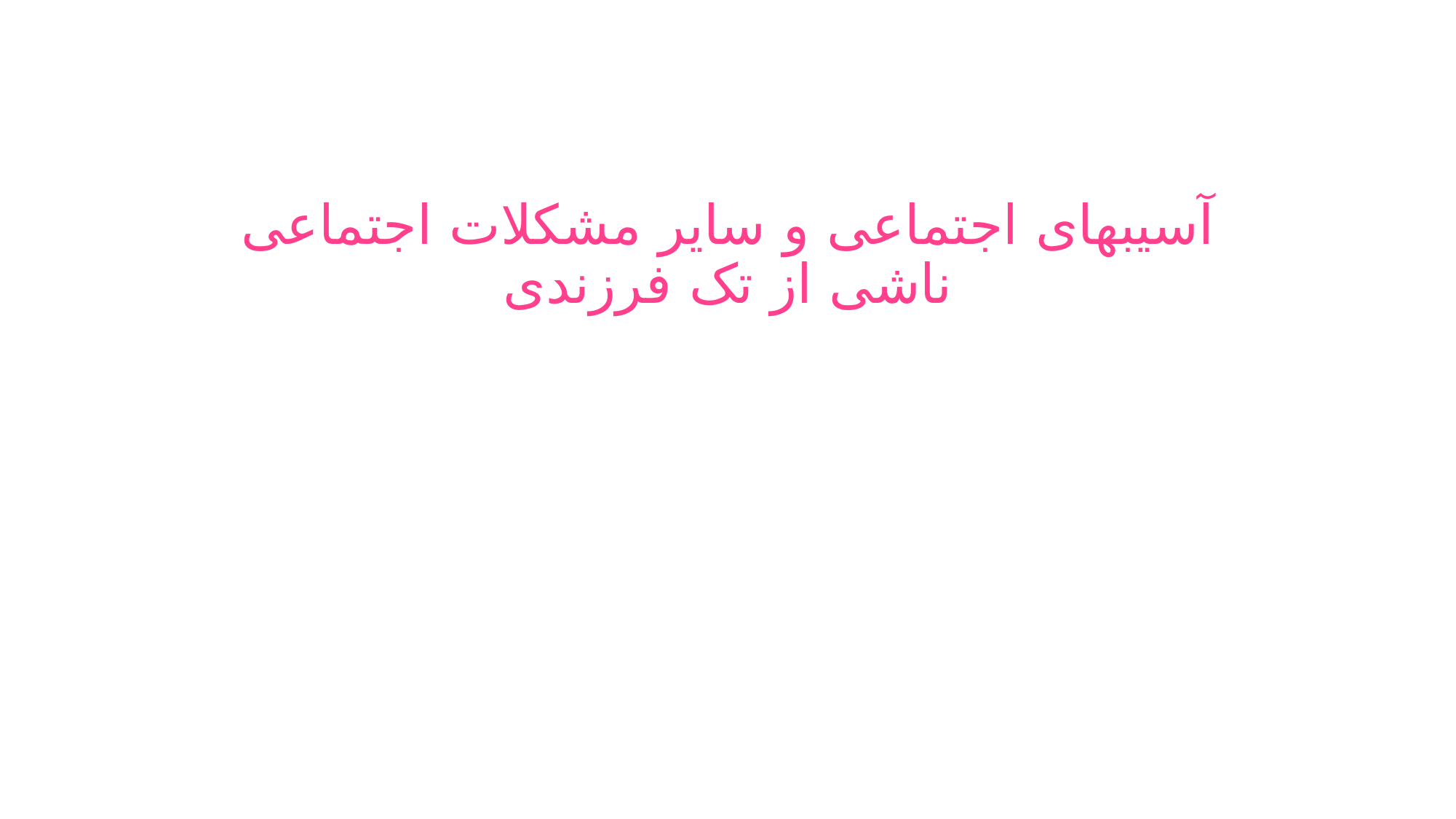

# آسیبهای اجتماعی و سایر مشکلات اجتماعی ناشی از تک فرزندی